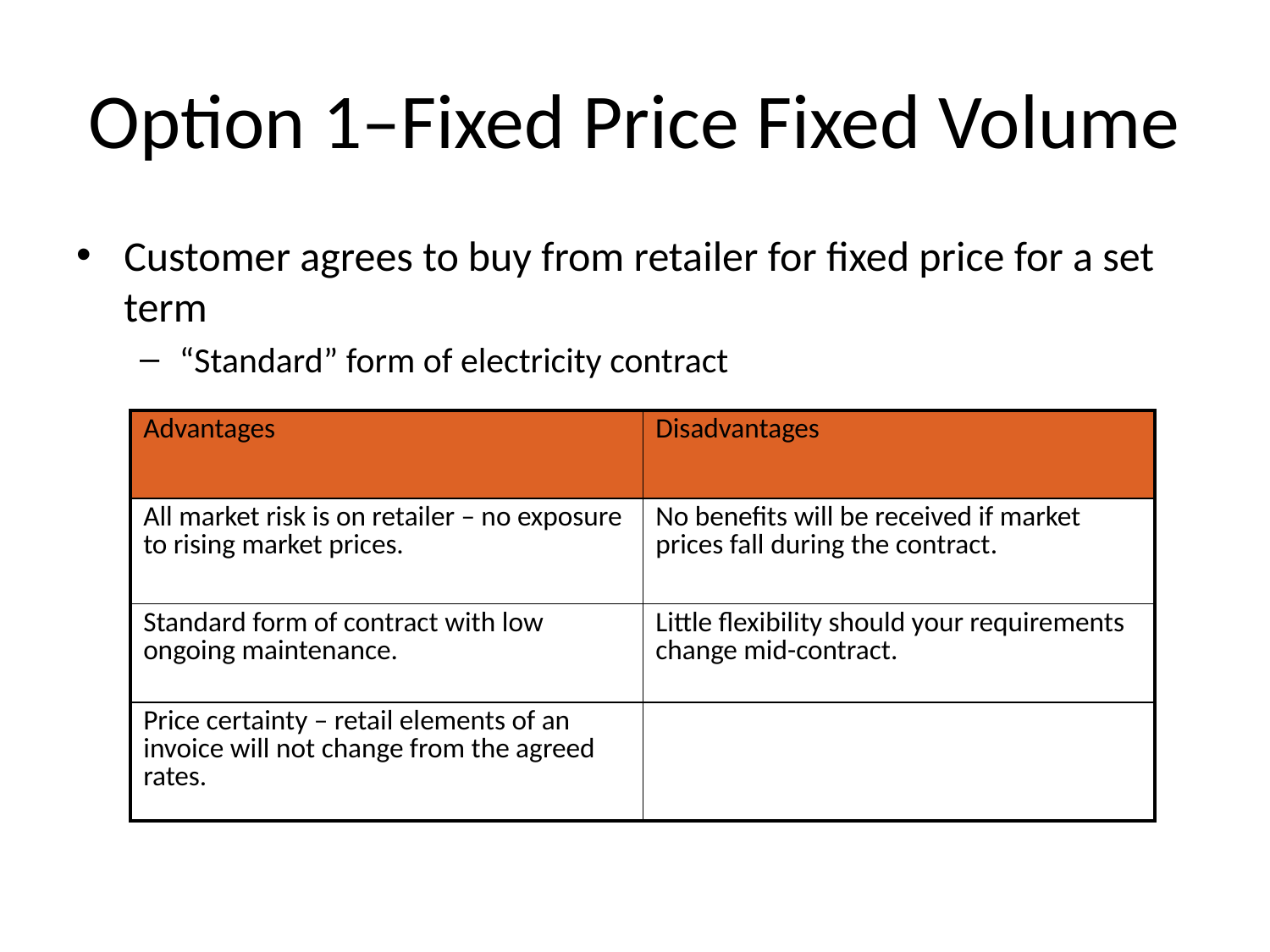

# Option 1–Fixed Price Fixed Volume
Customer agrees to buy from retailer for fixed price for a set term
“Standard” form of electricity contract
| Advantages | Disadvantages |
| --- | --- |
| All market risk is on retailer – no exposure to rising market prices. | No benefits will be received if market prices fall during the contract. |
| Standard form of contract with low ongoing maintenance. | Little flexibility should your requirements change mid-contract. |
| Price certainty – retail elements of an invoice will not change from the agreed rates. |  |